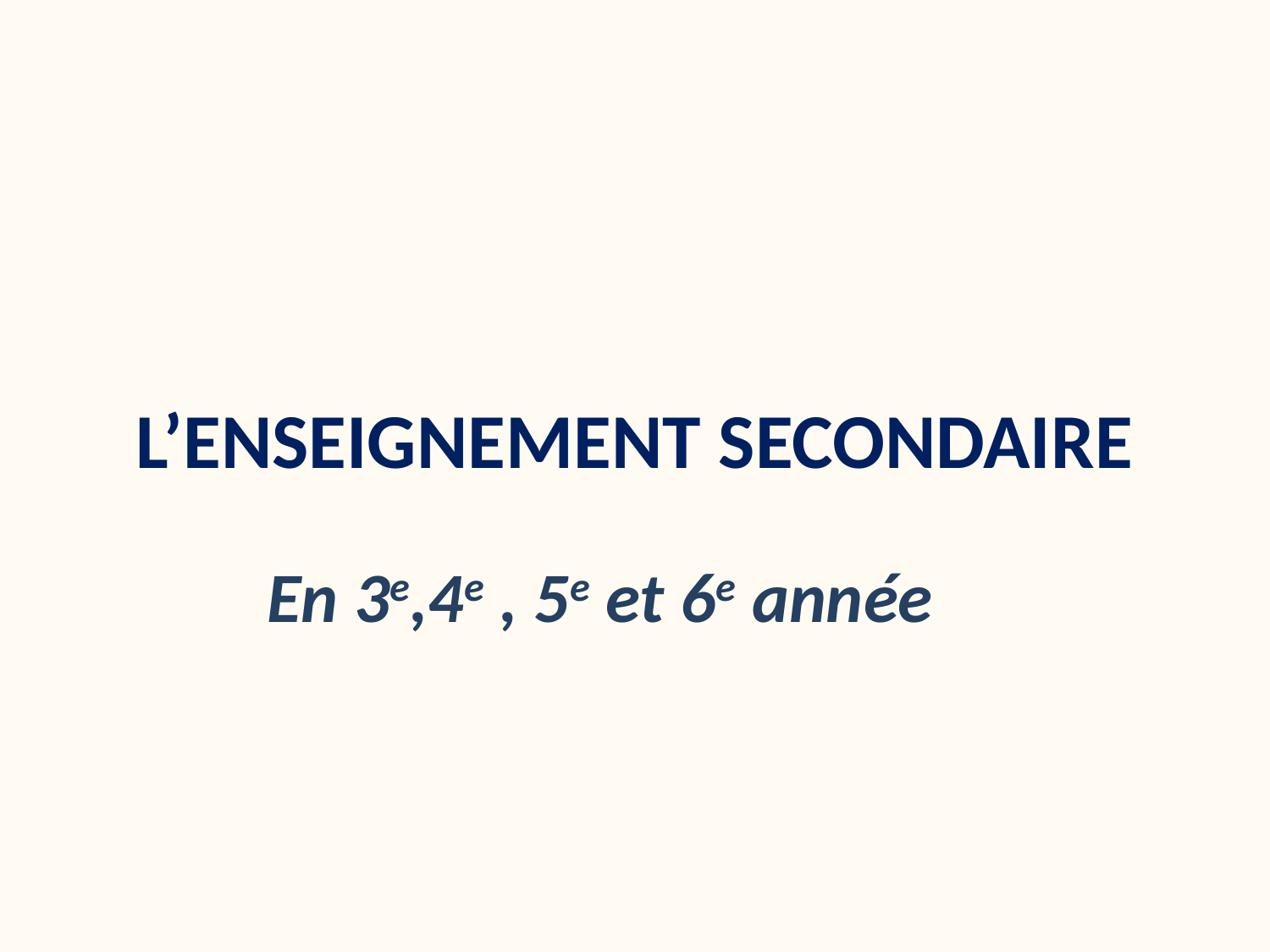

#

L’ENSEIGNEMENT SECONDAIRE
En 3e,4e , 5e et 6e année